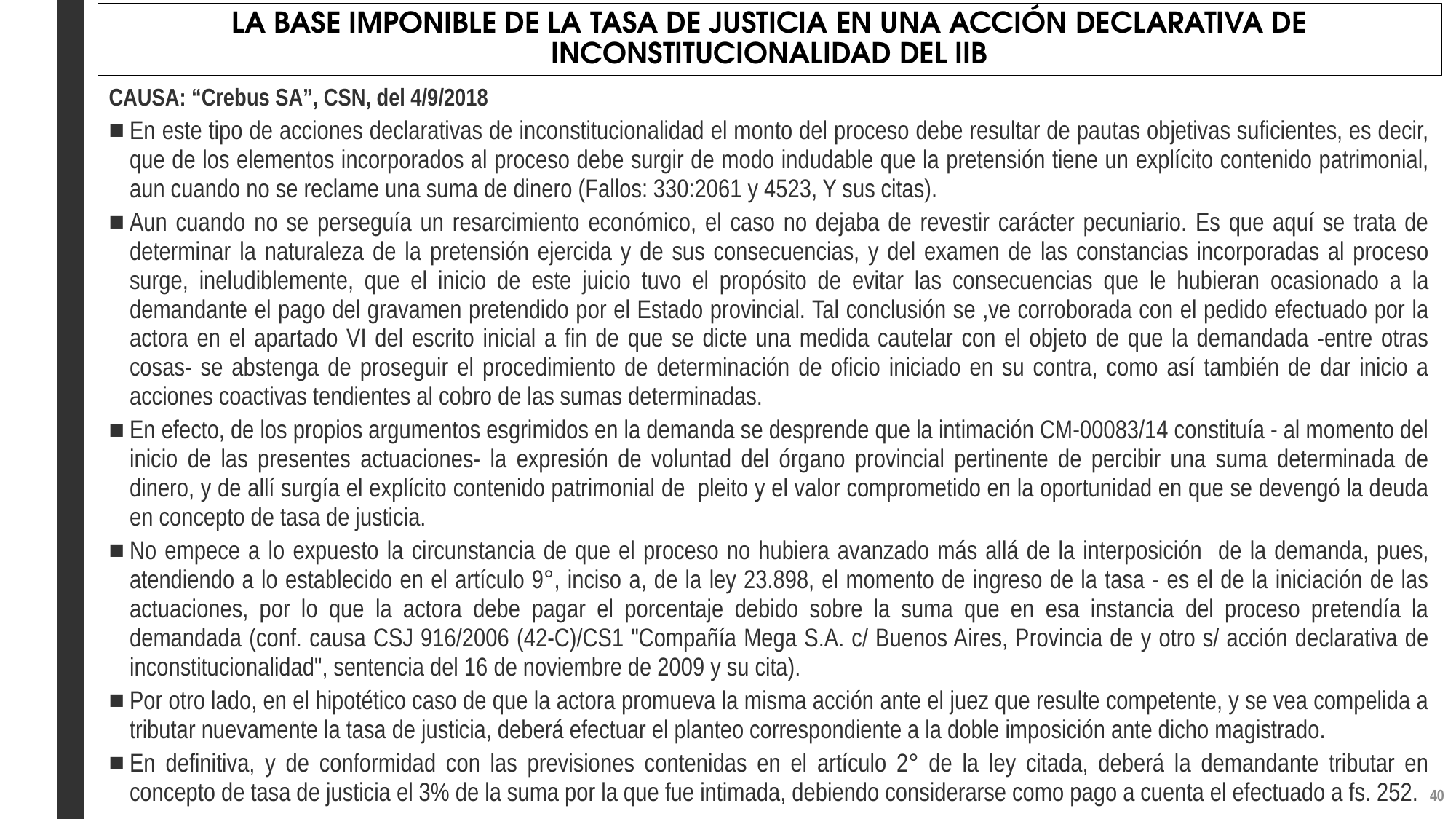

# LA BASE IMPONIBLE DE LA TASA DE JUSTICIA EN UNA ACCIÓN DECLARATIVA DE INCONSTITUCIONALIDAD DEL IIB
CAUSA: “Crebus SA”, CSN, del 4/9/2018
En este tipo de acciones declarativas de inconstitucionalidad el monto del proceso debe resultar de pautas objetivas suficientes, es decir, que de los elementos incorporados al proceso debe surgir de modo indudable que la pretensión tiene un explícito contenido patrimonial, aun cuando no se reclame una suma de dinero (Fallos: 330:2061 y 4523, Y sus citas).
Aun cuando no se perseguía un resarcimiento económico, el caso no dejaba de revestir carácter pecuniario. Es que aquí se trata de determinar la naturaleza de la pretensión ejercida y de sus consecuencias, y del examen de las constancias incorporadas al proceso surge, ineludiblemente, que el inicio de este juicio tuvo el propósito de evitar las consecuencias que le hubieran ocasionado a la demandante el pago del gravamen pretendido por el Estado provincial. Tal conclusión se ,ve corroborada con el pedido efectuado por la actora en el apartado VI del escrito inicial a fin de que se dicte una medida cautelar con el objeto de que la demandada -entre otras cosas- se abstenga de proseguir el procedimiento de determinación de oficio iniciado en su contra, como así también de dar inicio a acciones coactivas tendientes al cobro de las sumas determinadas.
En efecto, de los propios argumentos esgrimidos en la demanda se desprende que la intimación CM-00083/14 constituía - al momento del inicio de las presentes actuaciones- la expresión de voluntad del órgano provincial pertinente de percibir una suma determinada de dinero, y de allí surgía el explícito contenido patrimonial de  pleito y el valor comprometido en la oportunidad en que se devengó la deuda en concepto de tasa de justicia.
No empece a lo expuesto la circunstancia de que el proceso no hubiera avanzado más allá de la interposición  de la demanda, pues, atendiendo a lo establecido en el artículo 9°, inciso a, de la ley 23.898, el momento de ingreso de la tasa - es el de la iniciación de las actuaciones, por lo que la actora debe pagar el porcentaje debido sobre la suma que en esa instancia del proceso pretendía la demandada (conf. causa CSJ 916/2006 (42-C)/CS1 "Compañía Mega S.A. c/ Buenos Aires, Provincia de y otro s/ acción declarativa de inconstitucionalidad", sentencia del 16 de noviembre de 2009 y su cita).
Por otro lado, en el hipotético caso de que la actora promueva la misma acción ante el juez que resulte competente, y se vea compelida a tributar nuevamente la tasa de justicia, deberá efectuar el planteo correspondiente a la doble imposición ante dicho magistrado.
En definitiva, y de conformidad con las previsiones contenidas en el artículo 2° de la ley citada, deberá la demandante tributar en concepto de tasa de justicia el 3% de la suma por la que fue intimada, debiendo considerarse como pago a cuenta el efectuado a fs. 252.
40